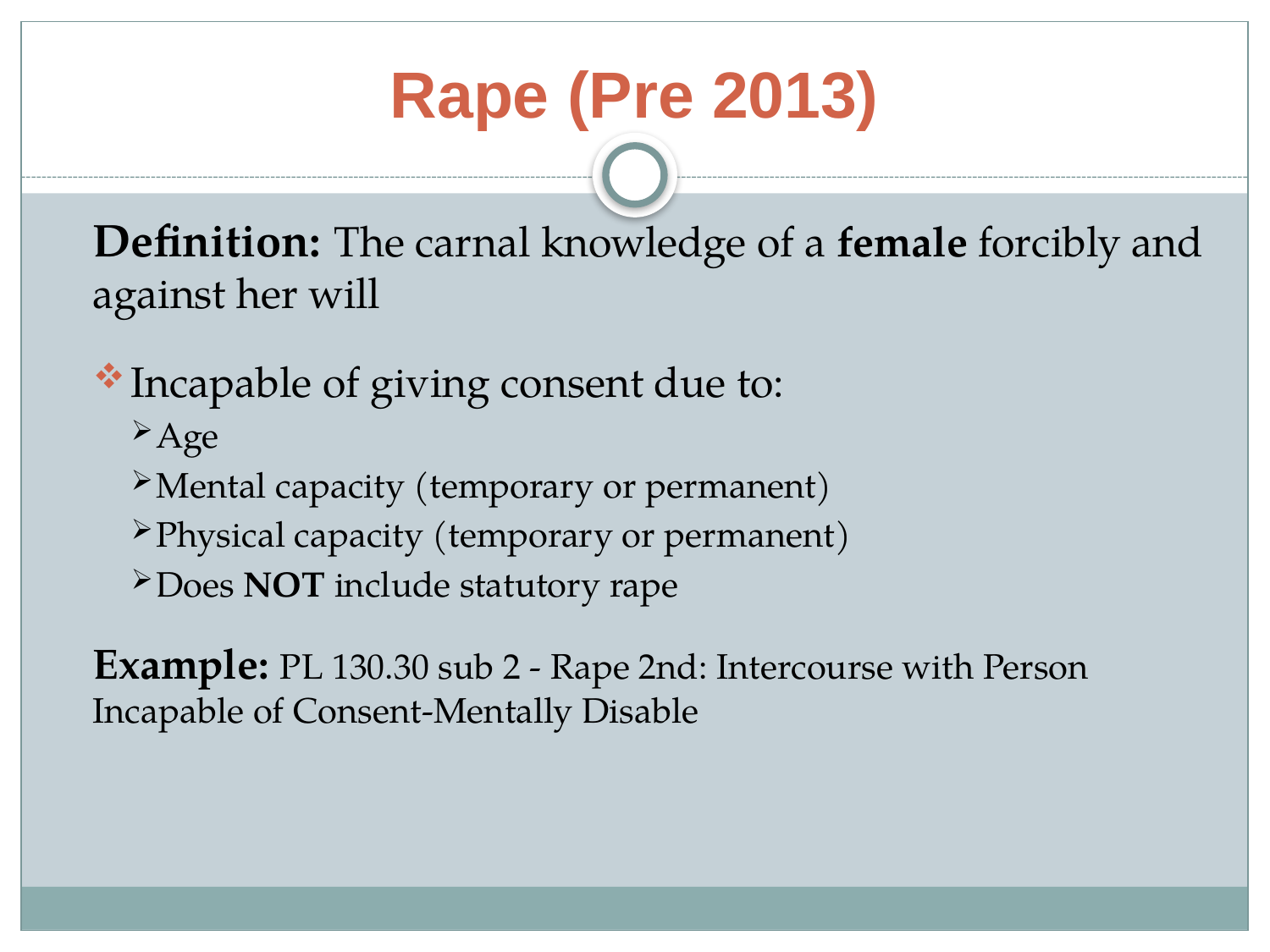

# Rape (Pre 2013)
Definition: The carnal knowledge of a female forcibly and against her will

Incapable of giving consent due to:
Age
Mental capacity (temporary or permanent)
Physical capacity (temporary or permanent)
Does NOT include statutory rape

Example: PL 130.30 sub 2 - Rape 2nd: Intercourse with Person Incapable of Consent-Mentally Disable